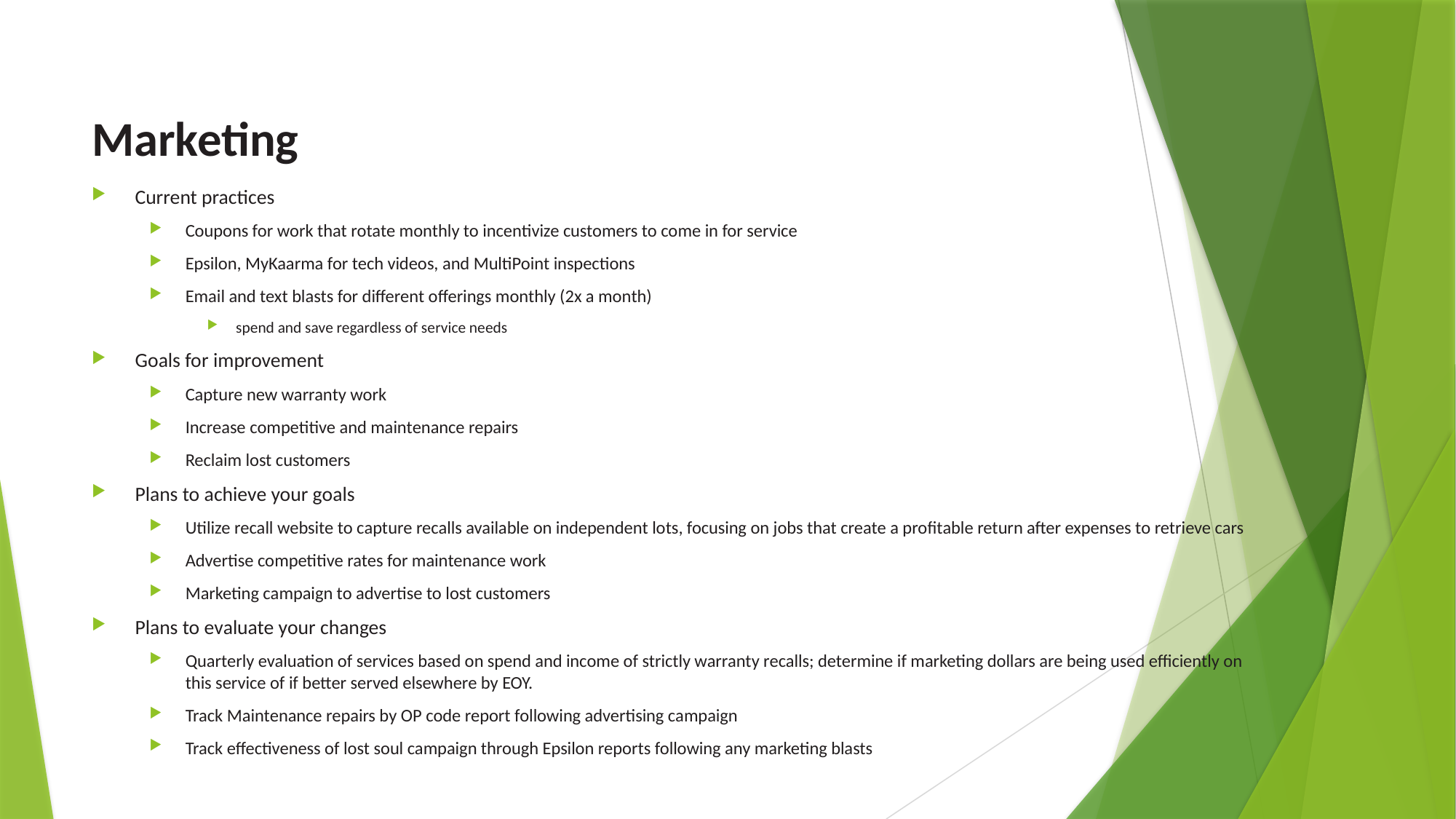

# Marketing

Current practices
Coupons for work that rotate monthly to incentivize customers to come in for service
Epsilon, MyKaarma for tech videos, and MultiPoint inspections
Email and text blasts for different offerings monthly (2x a month)
spend and save regardless of service needs
Goals for improvement
Capture new warranty work
Increase competitive and maintenance repairs
Reclaim lost customers
Plans to achieve your goals
Utilize recall website to capture recalls available on independent lots, focusing on jobs that create a profitable return after expenses to retrieve cars
Advertise competitive rates for maintenance work
Marketing campaign to advertise to lost customers
Plans to evaluate your changes
Quarterly evaluation of services based on spend and income of strictly warranty recalls; determine if marketing dollars are being used efficiently on this service of if better served elsewhere by EOY.
Track Maintenance repairs by OP code report following advertising campaign
Track effectiveness of lost soul campaign through Epsilon reports following any marketing blasts